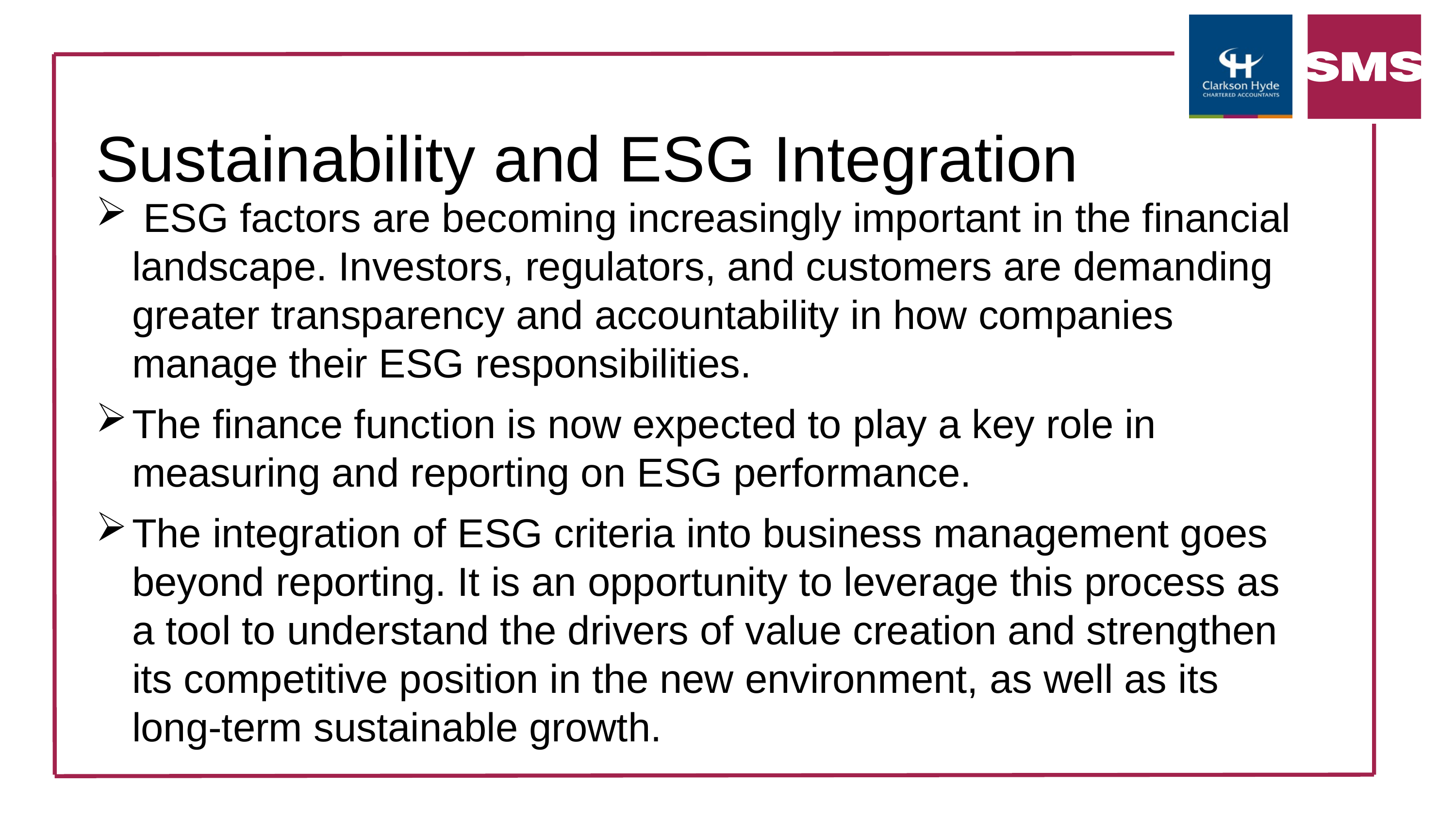

Sustainability and ESG Integration
 ESG factors are becoming increasingly important in the financial landscape. Investors, regulators, and customers are demanding greater transparency and accountability in how companies manage their ESG responsibilities.
The finance function is now expected to play a key role in measuring and reporting on ESG performance.
The integration of ESG criteria into business management goes beyond reporting. It is an opportunity to leverage this process as a tool to understand the drivers of value creation and strengthen its competitive position in the new environment, as well as its long-term sustainable growth.